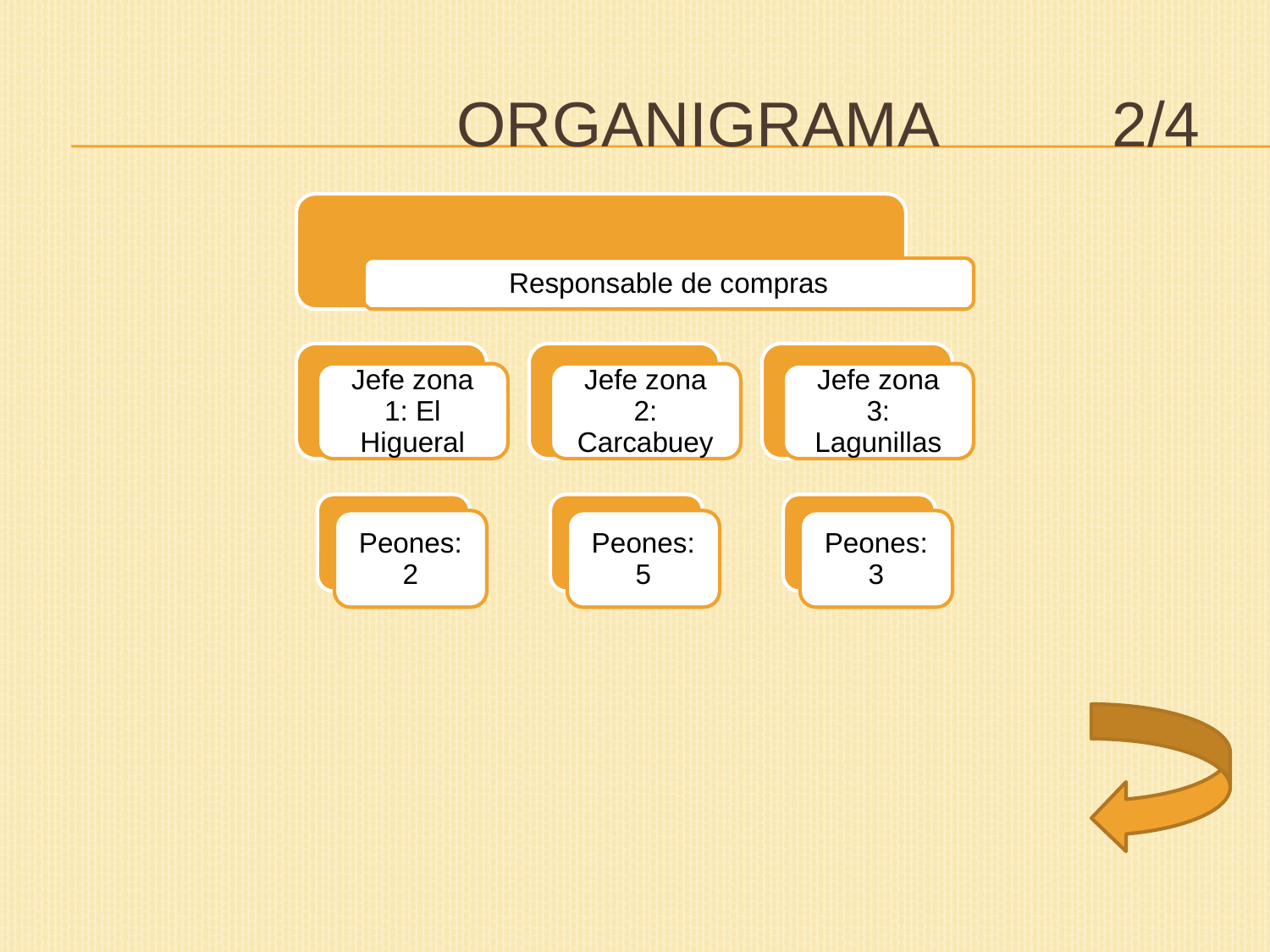

# Organigrama          2/4
Responsable de compras
Jefe zona 1: El Higueral
Jefe zona 3: Lagunillas
Jefe zona 2: Carcabuey
Peones: 2
Peones: 5
Peones: 3